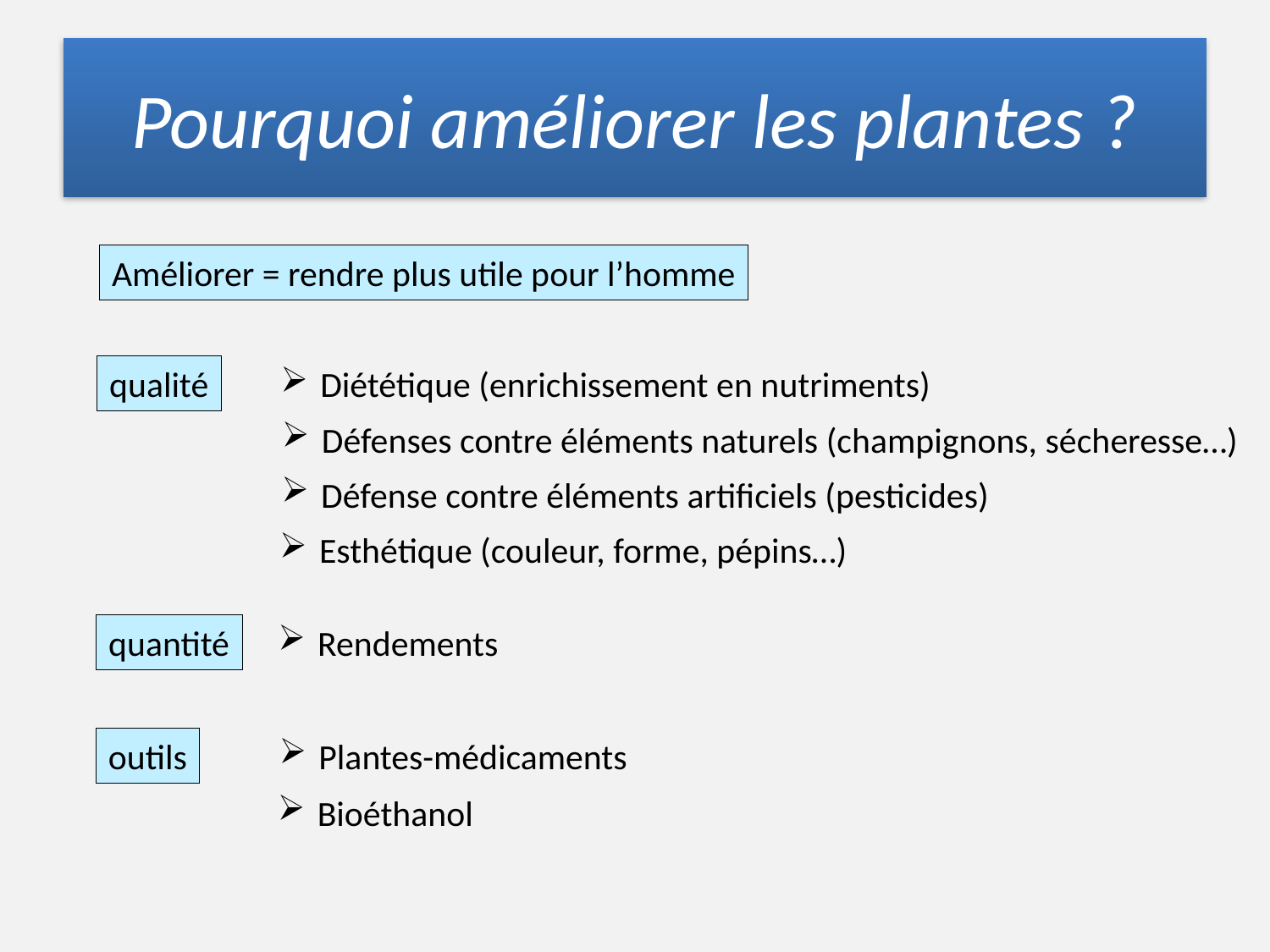

# Pourquoi améliorer les plantes ?
Améliorer = rendre plus utile pour l’homme
qualité
Diététique (enrichissement en nutriments)
Défenses contre éléments naturels (champignons, sécheresse…)
Défense contre éléments artificiels (pesticides)
Esthétique (couleur, forme, pépins…)
quantité
Rendements
outils
Plantes-médicaments
Bioéthanol